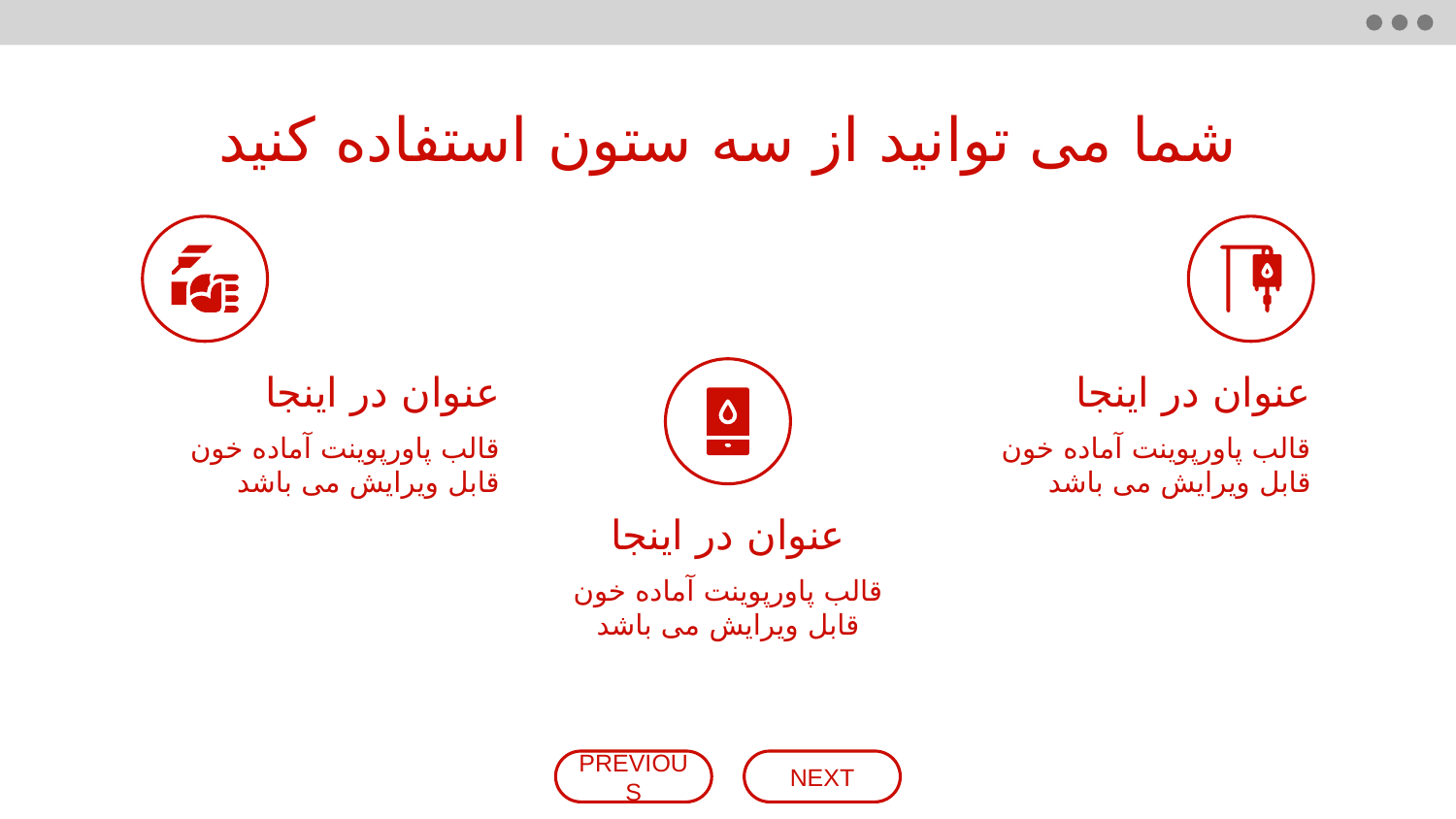

# شما می توانید از سه ستون استفاده کنید

عنوان در اینجا
عنوان در اینجا

قالب پاورپوینت آماده خون قابل ویرایش می باشد
قالب پاورپوینت آماده خون قابل ویرایش می باشد
عنوان در اینجا
قالب پاورپوینت آماده خون قابل ویرایش می باشد
PREVIOUS
NEXT